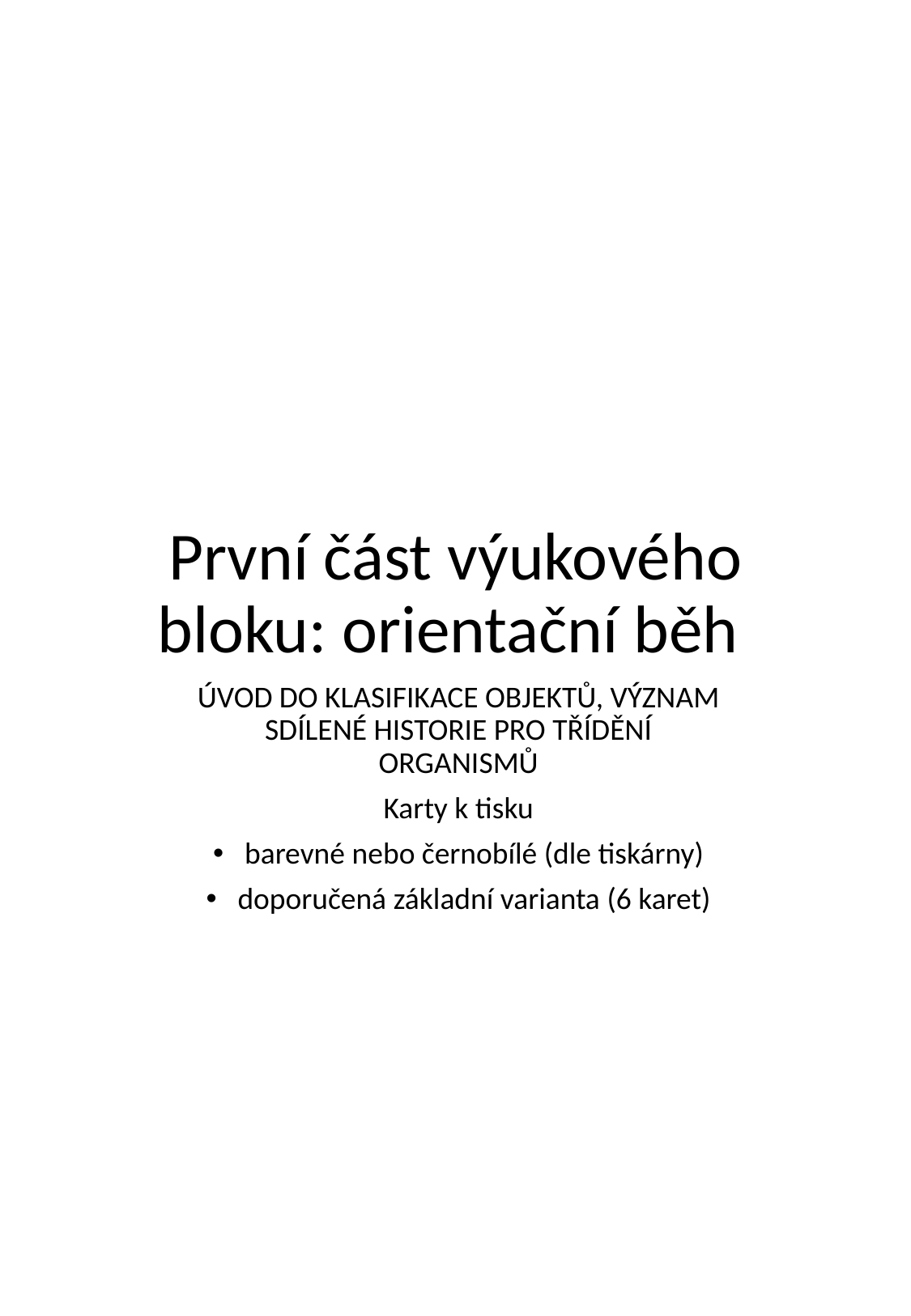

# První část výukového bloku: orientační běh
ÚVOD DO KLASIFIKACE OBJEKTŮ, VÝZNAM SDÍLENÉ HISTORIE PRO TŘÍDĚNÍ ORGANISMŮ
Karty k tisku
barevné nebo černobílé (dle tiskárny)
doporučená základní varianta (6 karet)